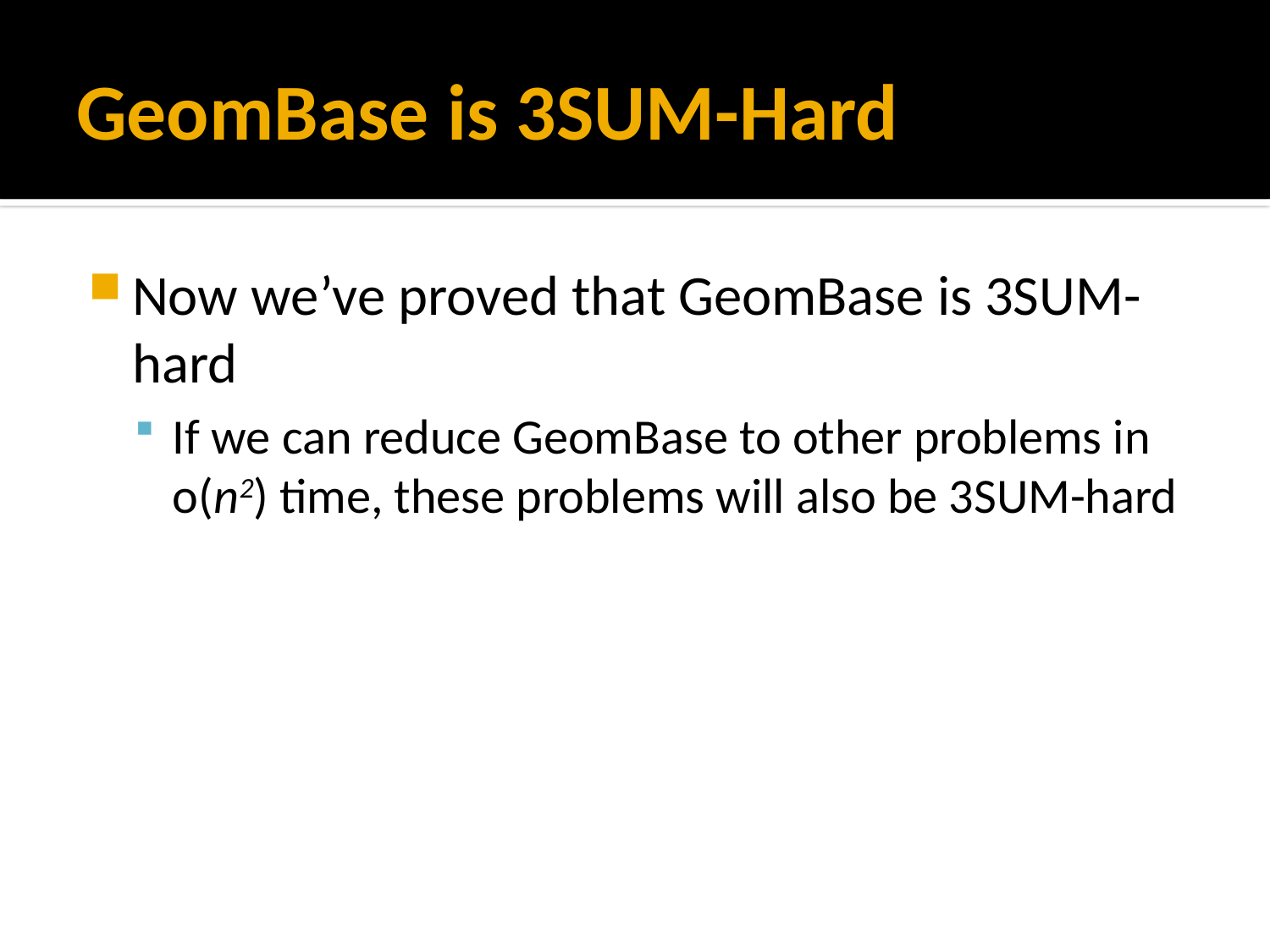

# GeomBase is 3SUM-Hard
Now we’ve proved that GeomBase is 3SUM-hard
If we can reduce GeomBase to other problems in o(n2) time, these problems will also be 3SUM-hard